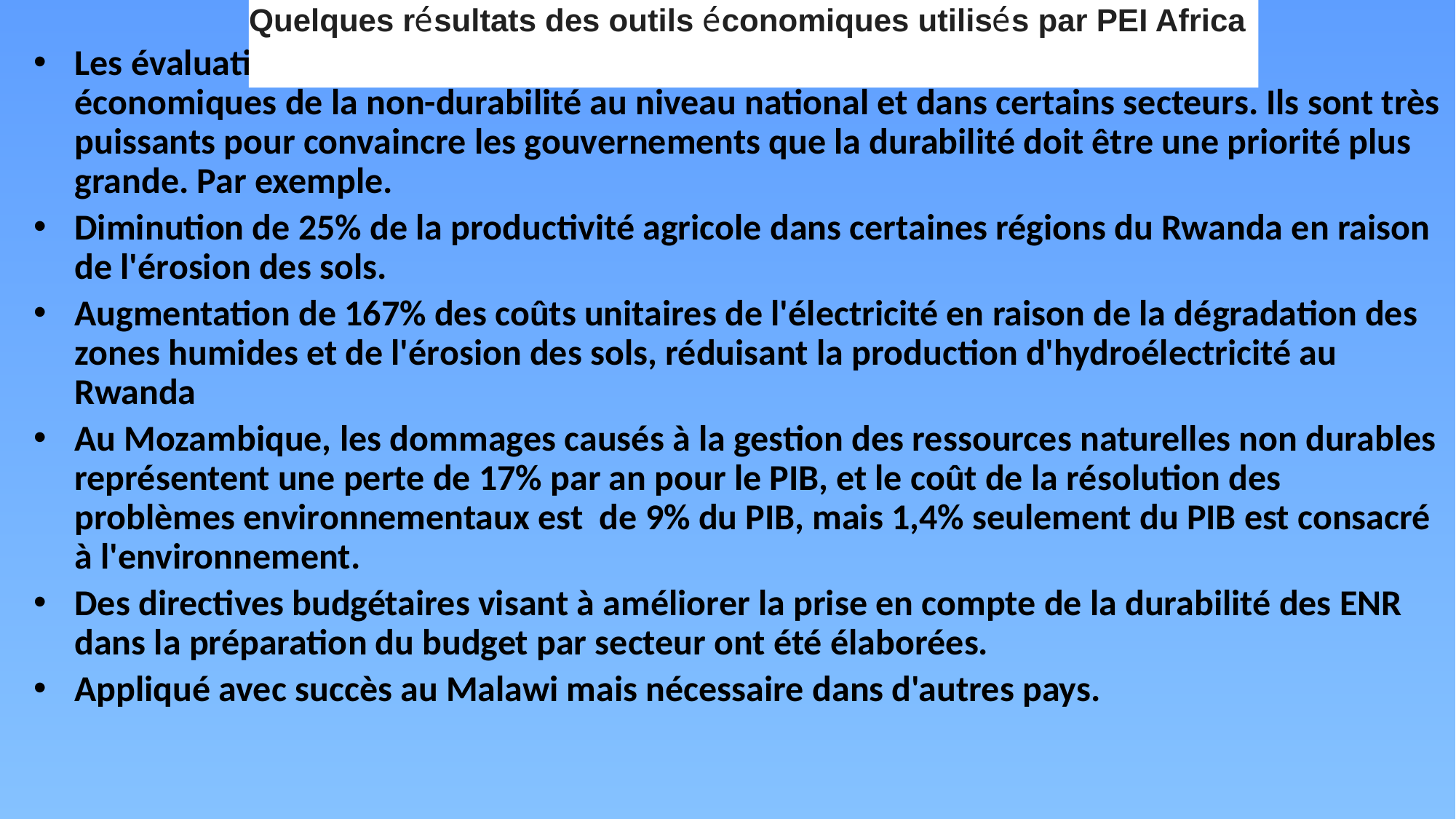

# Quelques résultats des outils économiques utilisés par PEI Africa
Les évaluations / évaluations économiques ont clairement démontré les coûts économiques de la non-durabilité au niveau national et dans certains secteurs. Ils sont très puissants pour convaincre les gouvernements que la durabilité doit être une priorité plus grande. Par exemple.
Diminution de 25% de la productivité agricole dans certaines régions du Rwanda en raison de l'érosion des sols.
Augmentation de 167% des coûts unitaires de l'électricité en raison de la dégradation des zones humides et de l'érosion des sols, réduisant la production d'hydroélectricité au Rwanda
Au Mozambique, les dommages causés à la gestion des ressources naturelles non durables représentent une perte de 17% par an pour le PIB, et le coût de la résolution des problèmes environnementaux est  de 9% du PIB, mais 1,4% seulement du PIB est consacré à l'environnement.
Des directives budgétaires visant à améliorer la prise en compte de la durabilité des ENR dans la préparation du budget par secteur ont été élaborées.
Appliqué avec succès au Malawi mais nécessaire dans d'autres pays.